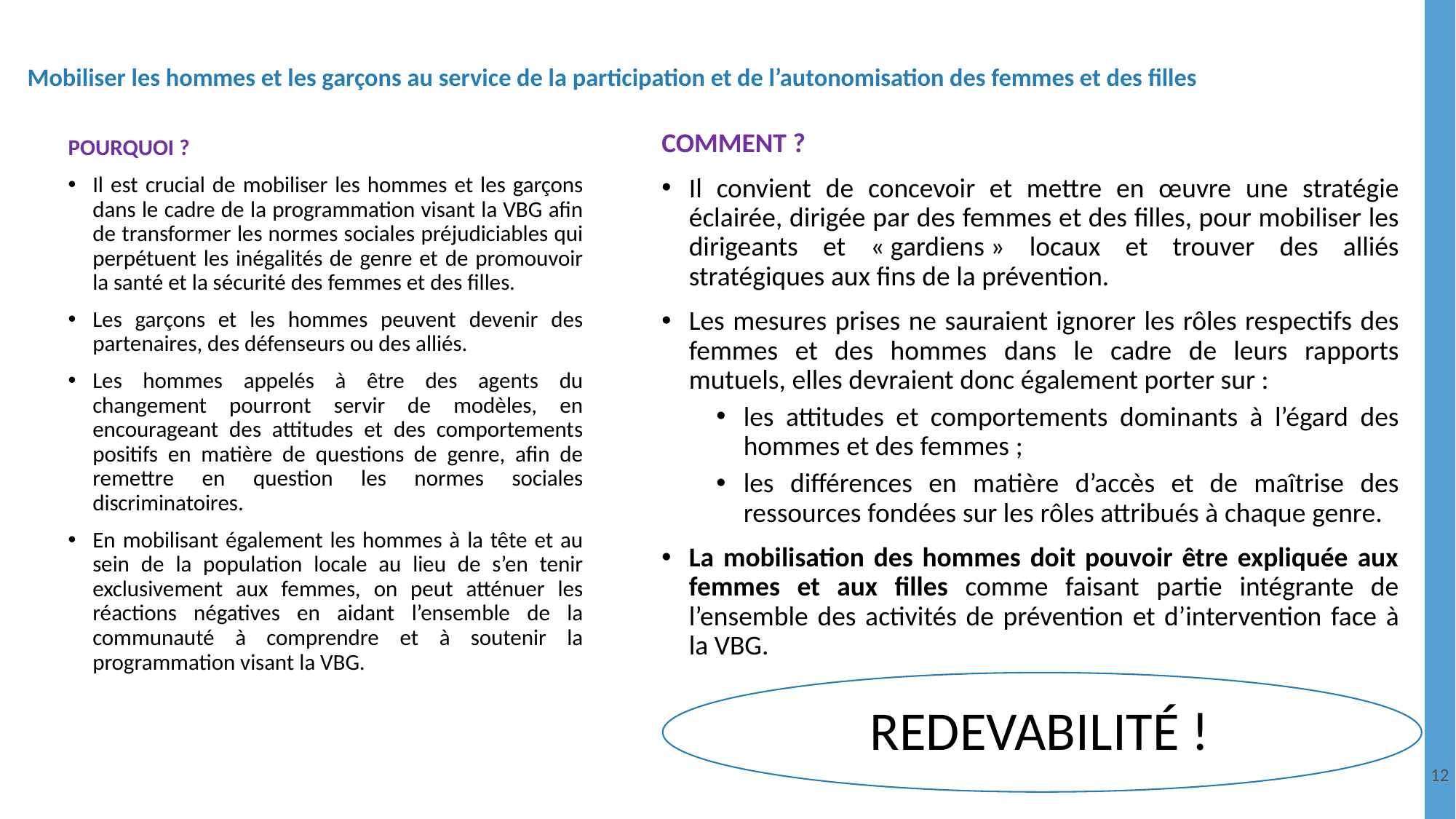

# Mobiliser les hommes et les garçons au service de la participation et de l’autonomisation des femmes et des filles
COMMENT ?
Il convient de concevoir et mettre en œuvre une stratégie éclairée, dirigée par des femmes et des filles, pour mobiliser les dirigeants et « gardiens » locaux et trouver des alliés stratégiques aux fins de la prévention.
Les mesures prises ne sauraient ignorer les rôles respectifs des femmes et des hommes dans le cadre de leurs rapports mutuels, elles devraient donc également porter sur :
les attitudes et comportements dominants à l’égard des hommes et des femmes ;
les différences en matière d’accès et de maîtrise des ressources fondées sur les rôles attribués à chaque genre.
La mobilisation des hommes doit pouvoir être expliquée aux femmes et aux filles comme faisant partie intégrante de l’ensemble des activités de prévention et d’intervention face à la VBG.
POURQUOI ?
Il est crucial de mobiliser les hommes et les garçons dans le cadre de la programmation visant la VBG afin de transformer les normes sociales préjudiciables qui perpétuent les inégalités de genre et de promouvoir la santé et la sécurité des femmes et des filles.
Les garçons et les hommes peuvent devenir des partenaires, des défenseurs ou des alliés.
Les hommes appelés à être des agents du changement pourront servir de modèles, en encourageant des attitudes et des comportements positifs en matière de questions de genre, afin de remettre en question les normes sociales discriminatoires.
En mobilisant également les hommes à la tête et au sein de la population locale au lieu de s’en tenir exclusivement aux femmes, on peut atténuer les réactions négatives en aidant l’ensemble de la communauté à comprendre et à soutenir la programmation visant la VBG.

REDEVABILITÉ !